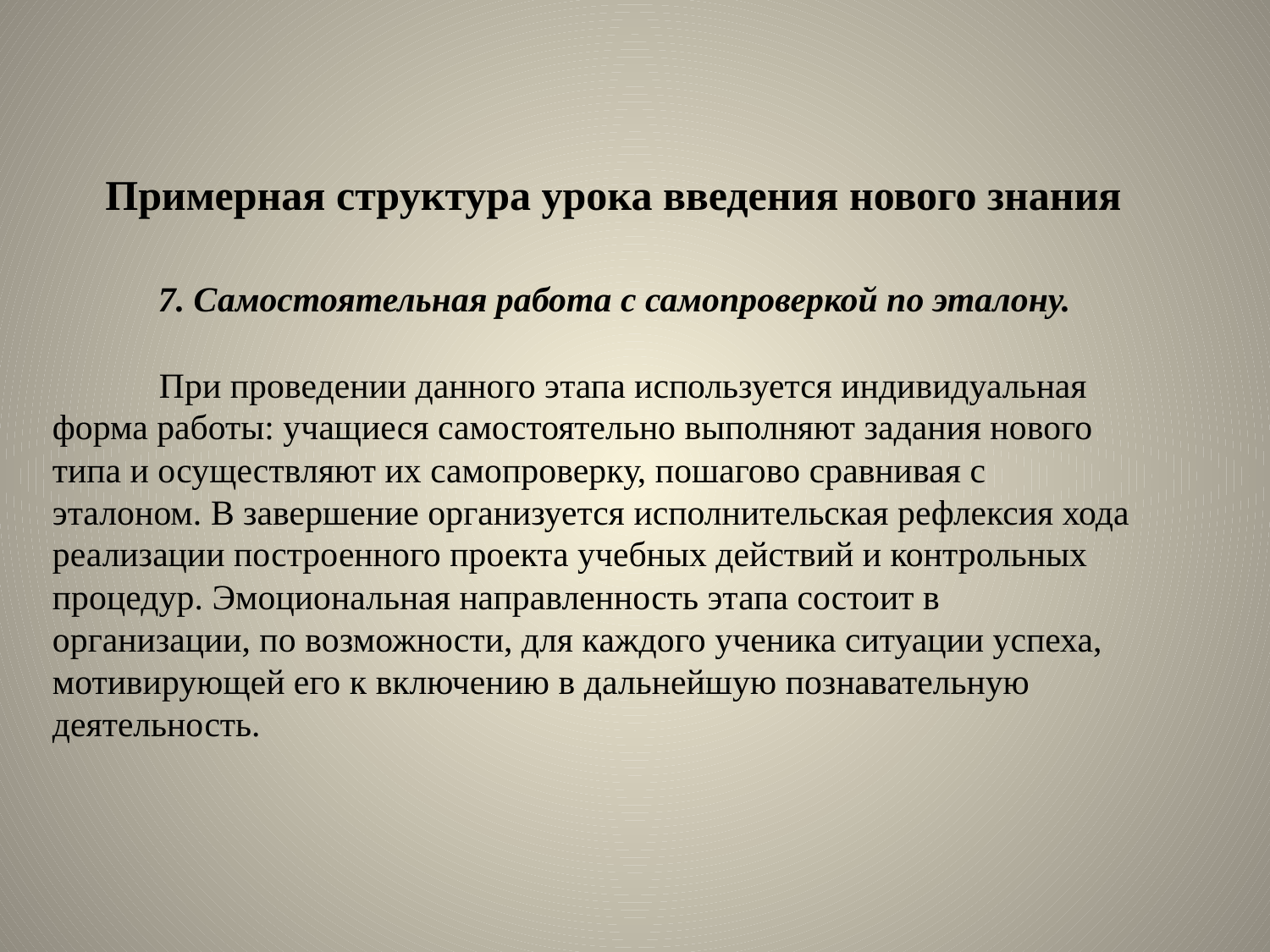

Примерная структура урока введения нового знания

          7. Самостоятельная работа с самопроверкой по эталону.

            При проведении данного этапа используется индивидуальная форма работы: учащиеся самостоятельно выполняют задания нового типа и осуществляют их самопроверку, пошагово сравнивая с эталоном. В завершение организуется исполнительская рефлексия хода реализации построенного проекта учебных действий и контрольных процедур. Эмоциональная направленность этапа состоит в организации, по возможности, для каждого ученика ситуации успеха, мотивирующей его к включению в дальнейшую познавательную деятельность.